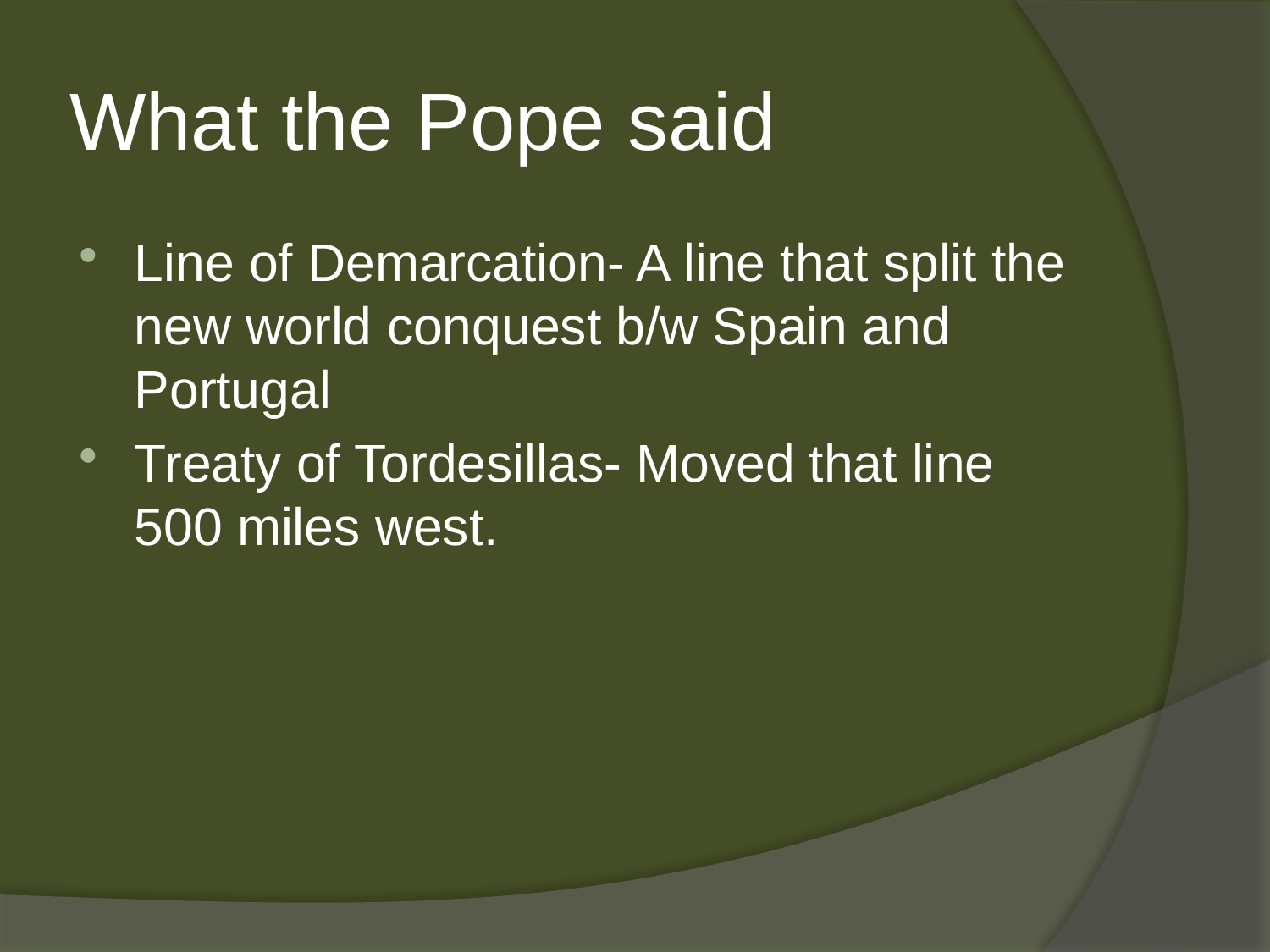

# What the Pope said
Line of Demarcation- A line that split the new world conquest b/w Spain and Portugal
Treaty of Tordesillas- Moved that line 500 miles west.